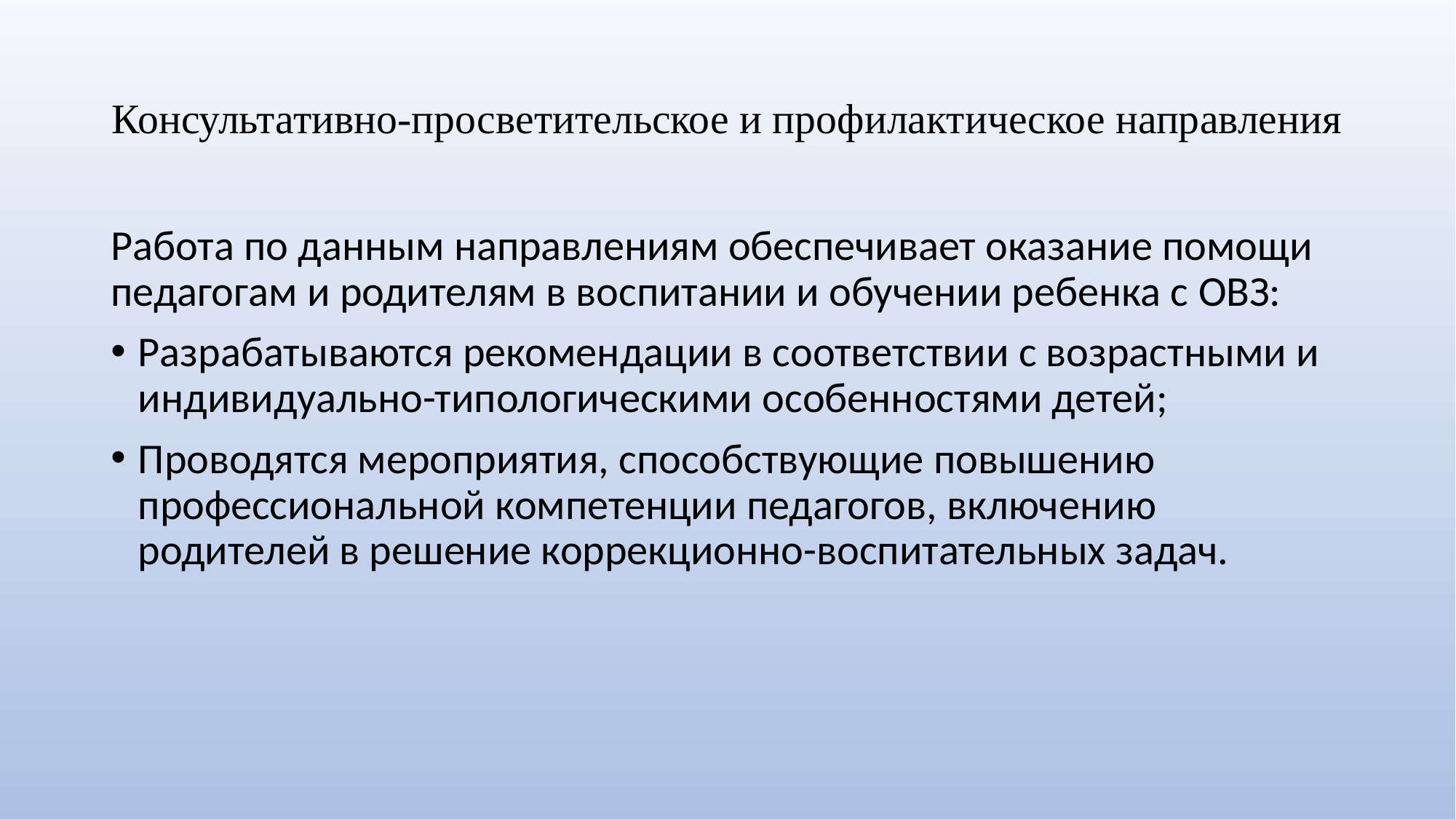

# Консультативно-просветительское и профилактическое направления
Работа по данным направлениям обеспечивает оказание помощи педагогам и родителям в воспитании и обучении ребенка с ОВЗ:
Разрабатываются рекомендации в соответствии с возрастными и индивидуально-типологическими особенностями детей;
Проводятся мероприятия, способствующие повышению профессиональной компетенции педагогов, включению родителей в решение коррекционно-воспитательных задач.